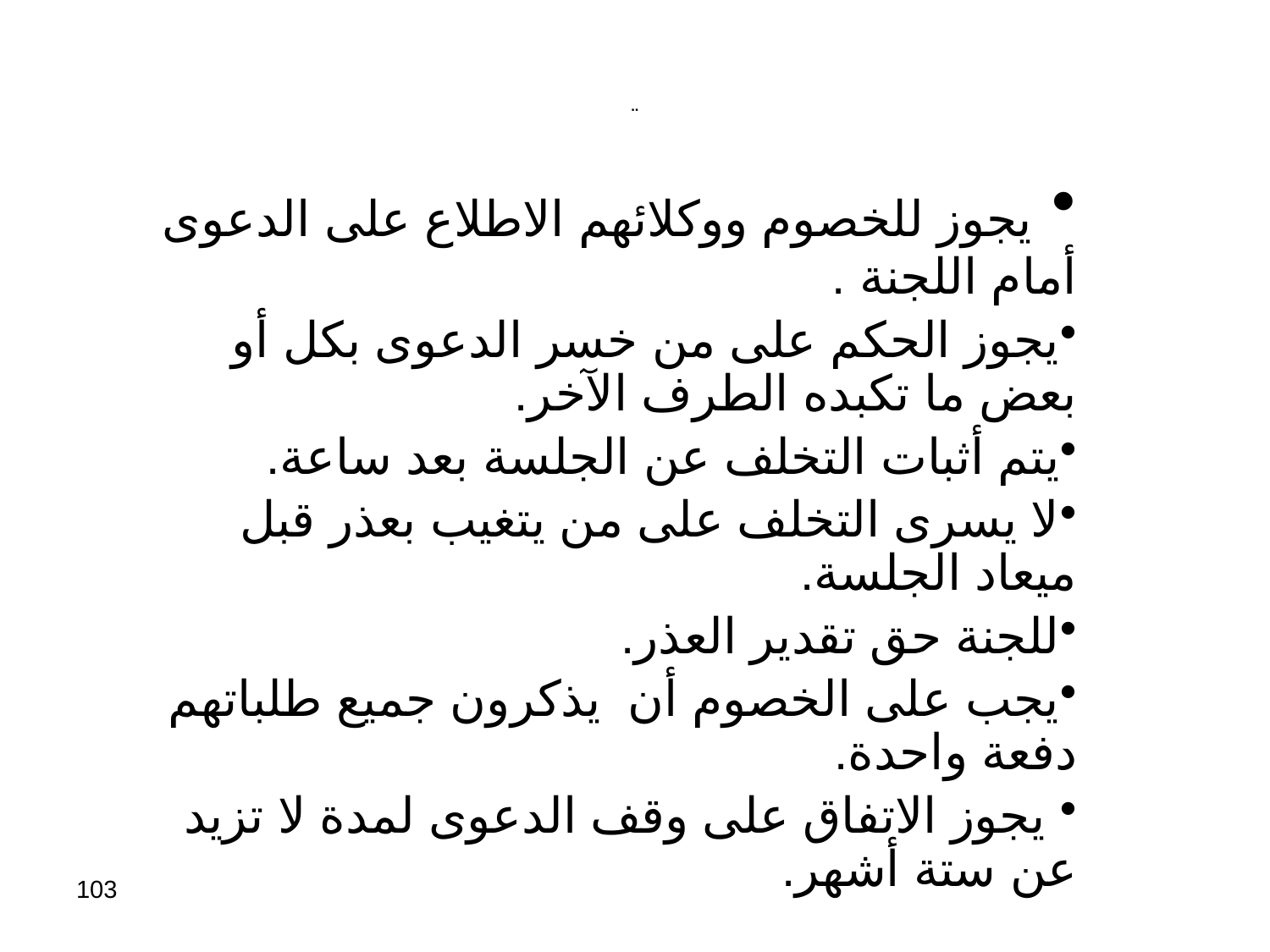

# ..
 يجوز للخصوم ووكلائهم الاطلاع على الدعوى أمام اللجنة .
يجوز الحكم على من خسر الدعوى بكل أو بعض ما تكبده الطرف الآخر.
يتم أثبات التخلف عن الجلسة بعد ساعة.
لا يسرى التخلف على من يتغيب بعذر قبل ميعاد الجلسة.
للجنة حق تقدير العذر.
يجب على الخصوم أن  يذكرون جميع طلباتهم دفعة واحدة.
 يجوز الاتفاق على وقف الدعوى لمدة لا تزيد عن ستة أشهر.

103